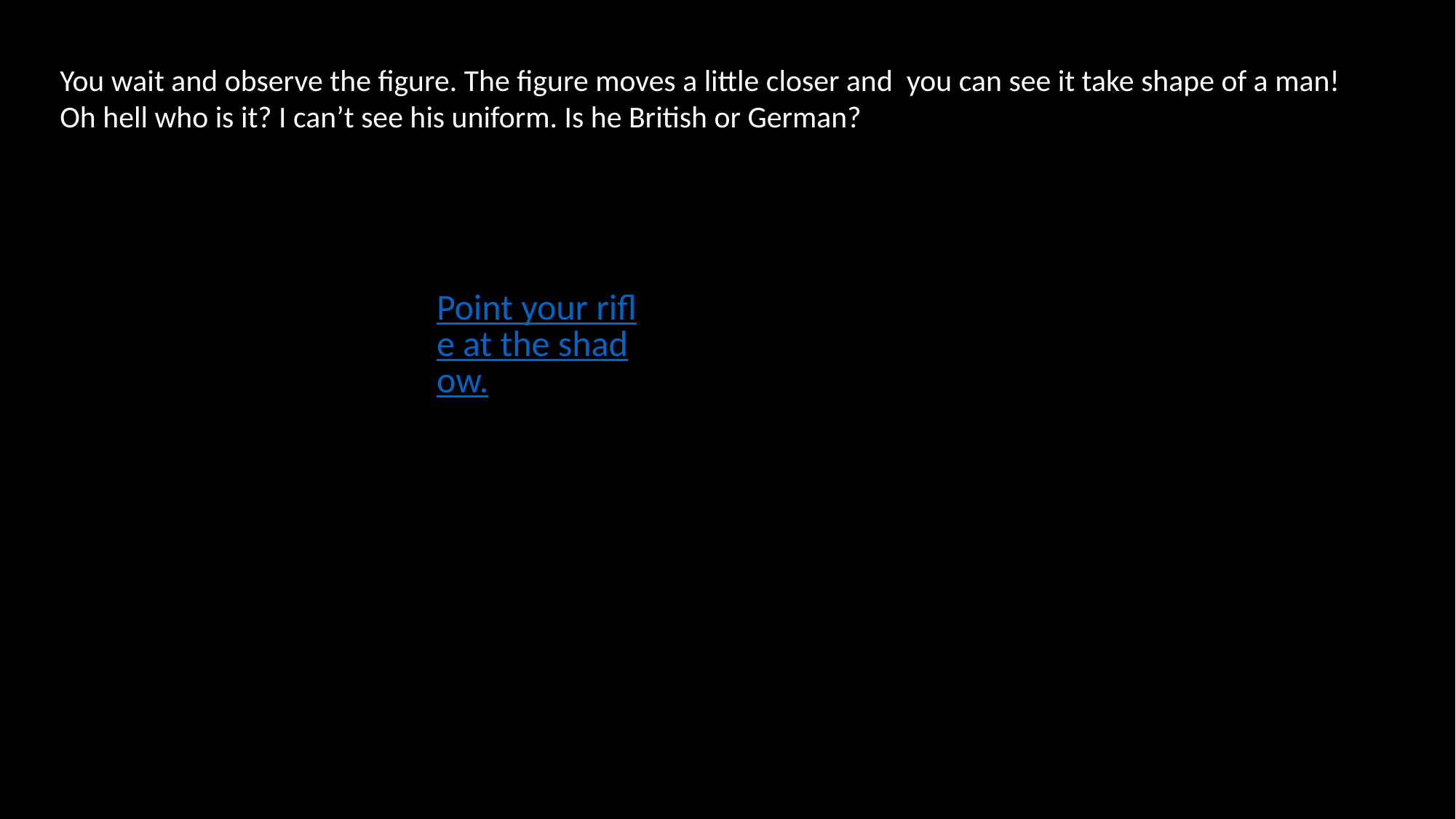

You wait and observe the figure. The figure moves a little closer and  you can see it take shape of a man! Oh hell who is it? I can’t see his uniform. Is he British or German?
Point your rifle at the shadow.